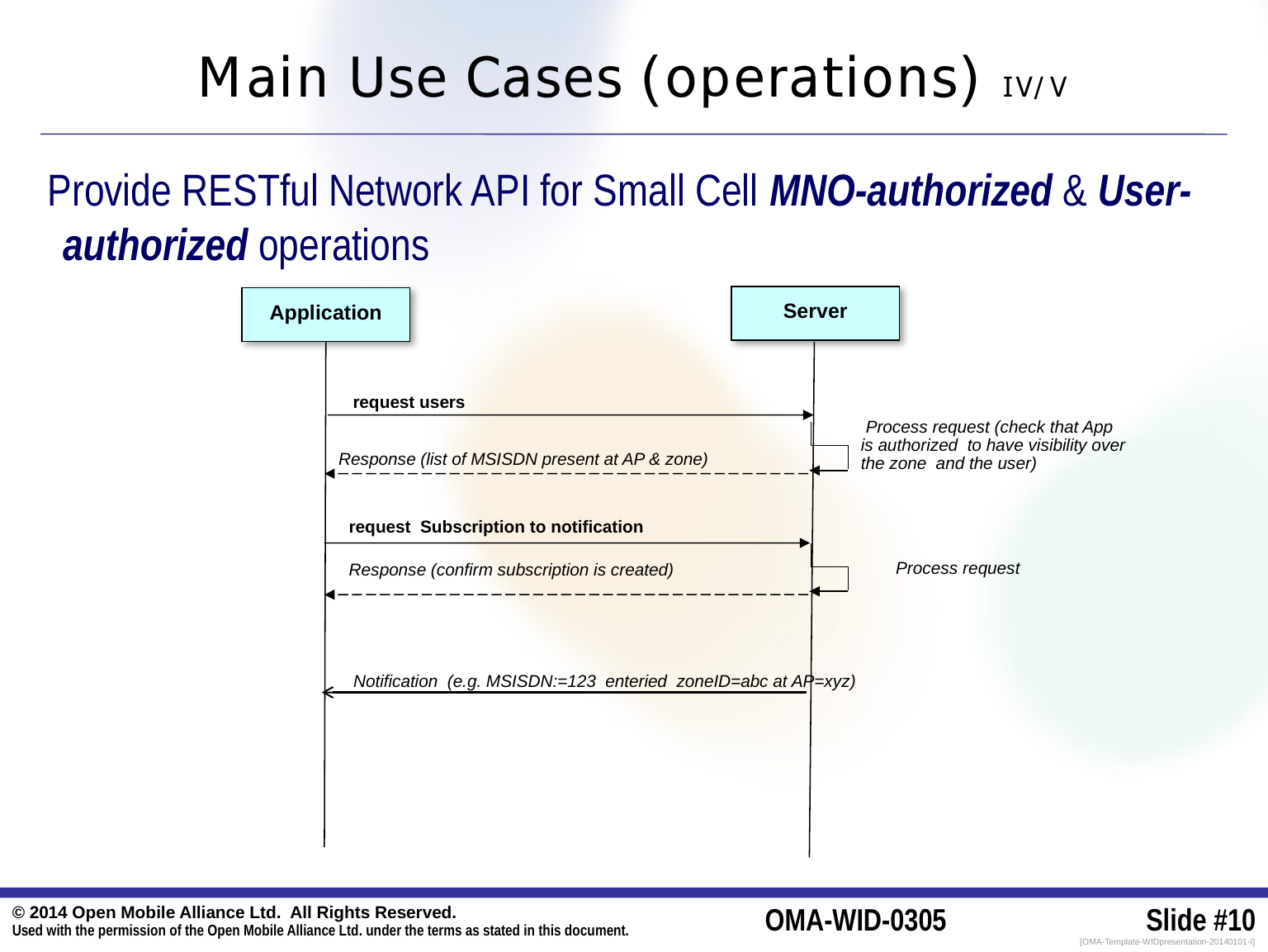

# Main Use Cases (operations) IV/V
Provide RESTful Network API for Small Cell MNO-authorized & User-authorized operations
Server
Application

   request users

 Process request (check that App
is authorized  to have visibility over
the zone  and the user)
   Response (list of MSISDN present at AP & zone)

   request  Subscription to notification

   Response (confirm subscription is created)
   Process request

   Notification  (e.g. MSISDN:=123  enteried  zoneID=abc at AP=xyz)